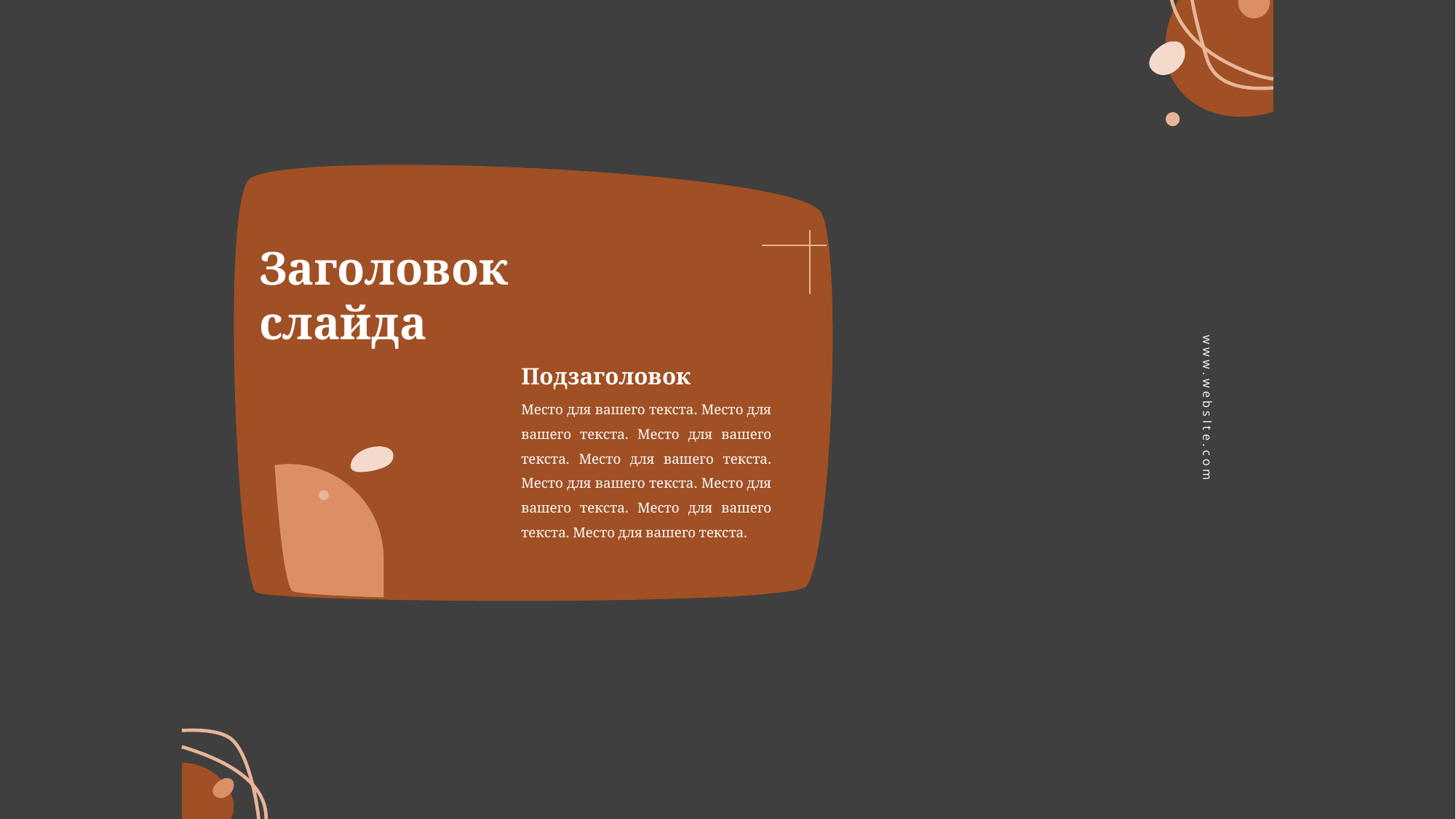

Заголовок слайда

Подзаголовок
Место для вашего текста. Место для вашего текста. Место для вашего текста. Место для вашего текста. Место для вашего текста. Место для вашего текста. Место для вашего текста. Место для вашего текста.
w w w . w e b s I t e . c o m